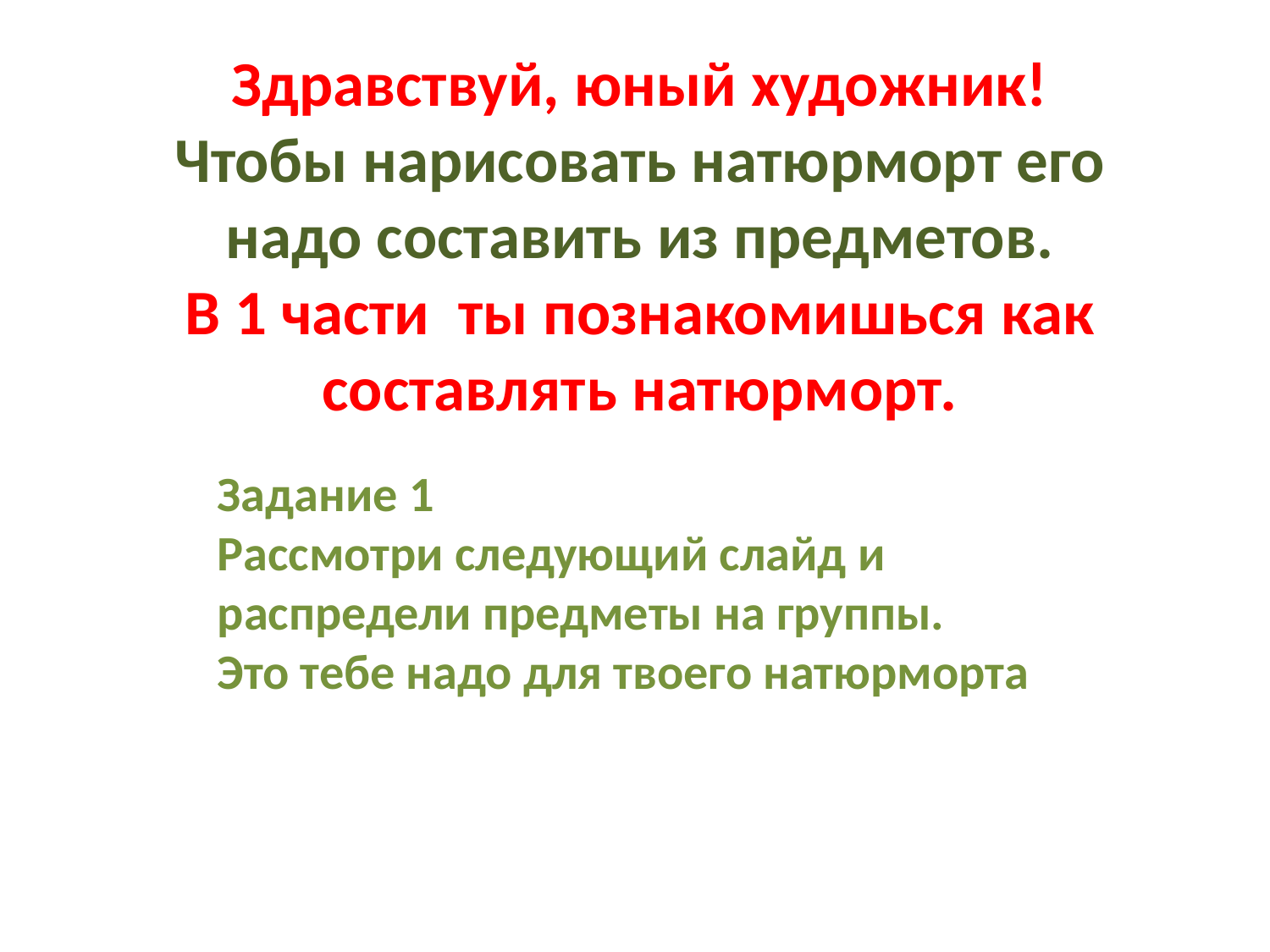

Здравствуй, юный художник!
Чтобы нарисовать натюрморт его надо составить из предметов.
В 1 части  ты познакомишься как составлять натюрморт.

Задание 1
Рассмотри следующий слайд и распредели предметы на группы.
Это тебе надо для твоего натюрморта